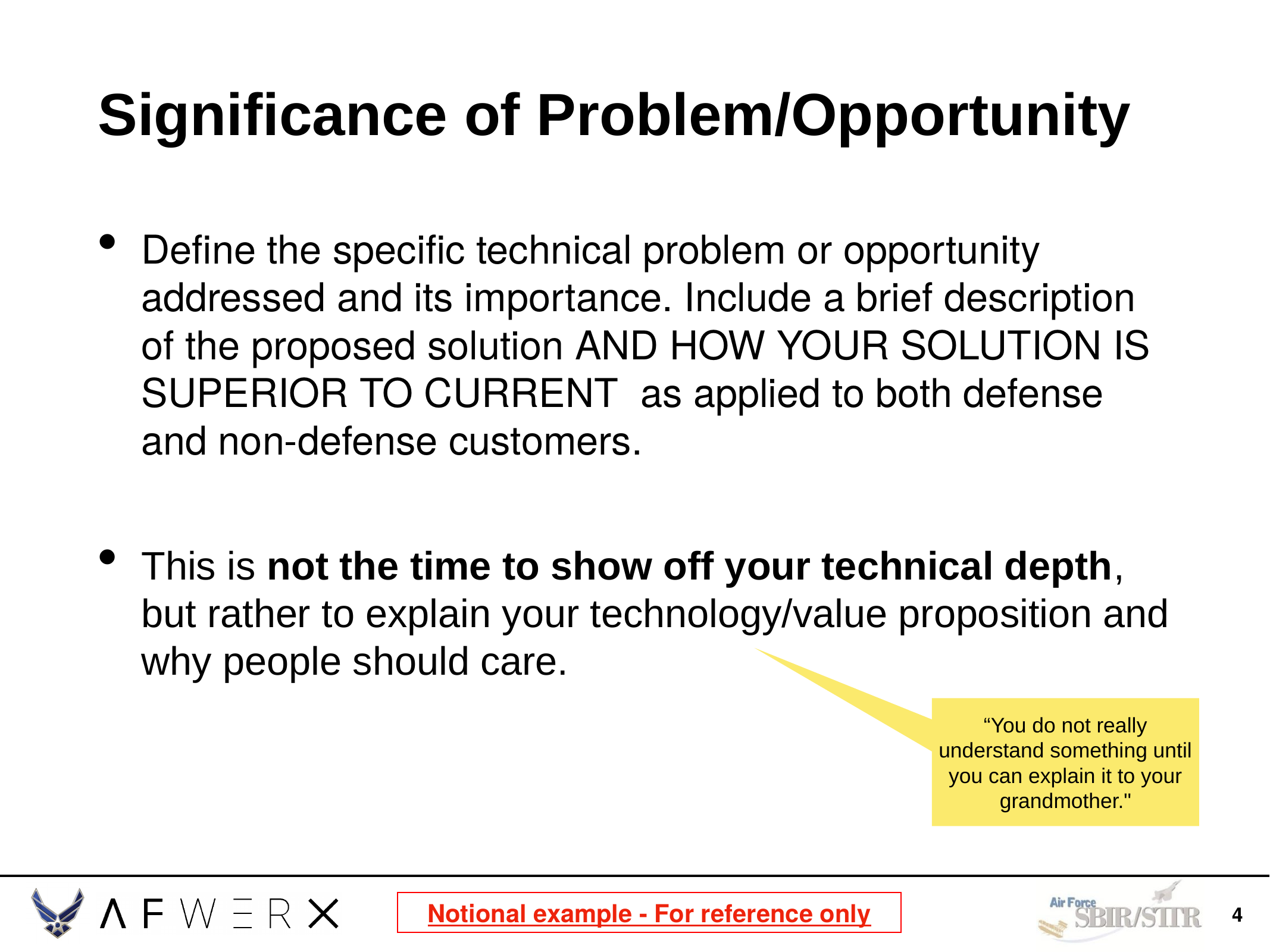

# Significance of Problem/Opportunity
Define the specific technical problem or opportunity addressed and its importance. Include a brief description of the proposed solution AND HOW YOUR SOLUTION IS SUPERIOR TO CURRENT  as applied to both defense and non-defense customers.

This is not the time to show off your technical depth, but rather to explain your technology/value proposition and why people should care.
“You do not really understand something until you can explain it to your grandmother."